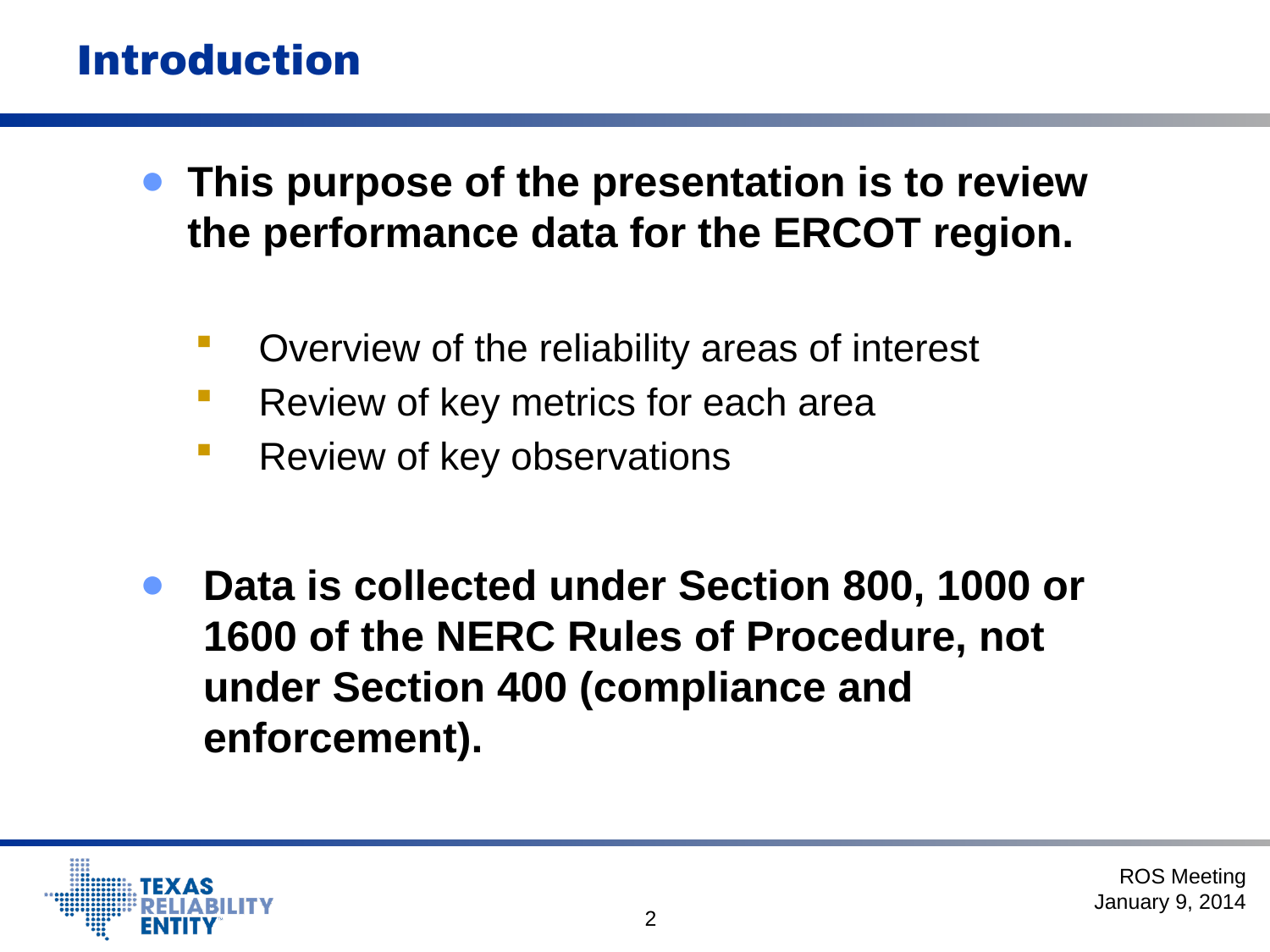

# Introduction
This purpose of the presentation is to review the performance data for the ERCOT region.

Overview of the reliability areas of interest
Review of key metrics for each area
Review of key observations

Data is collected under Section 800, 1000 or 1600 of the NERC Rules of Procedure, not under Section 400 (compliance and enforcement).
ROS Meeting
January 9, 2014